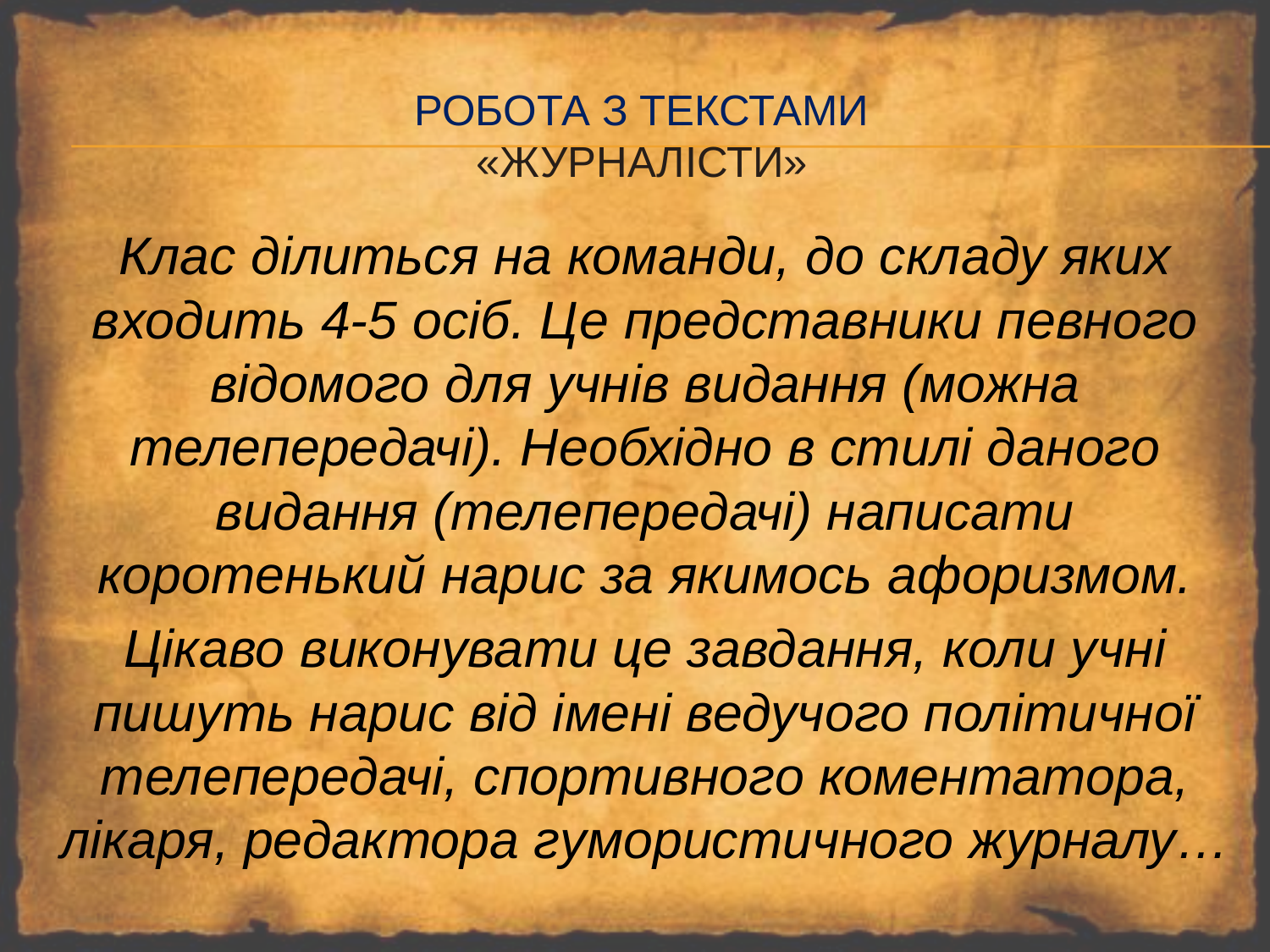

# Робота з текстами «журналісти»
Клас ділиться на команди, до складу яких входить 4-5 осіб. Це представники певного відомого для учнів видання (можна телепередачі). Необхідно в стилі даного видання (телепередачі) написати коротенький нарис за якимось афоризмом.
Цікаво виконувати це завдання, коли учні пишуть нарис від імені ведучого політичної телепередачі, спортивного коментатора, лікаря, редактора гумористичного журналу…